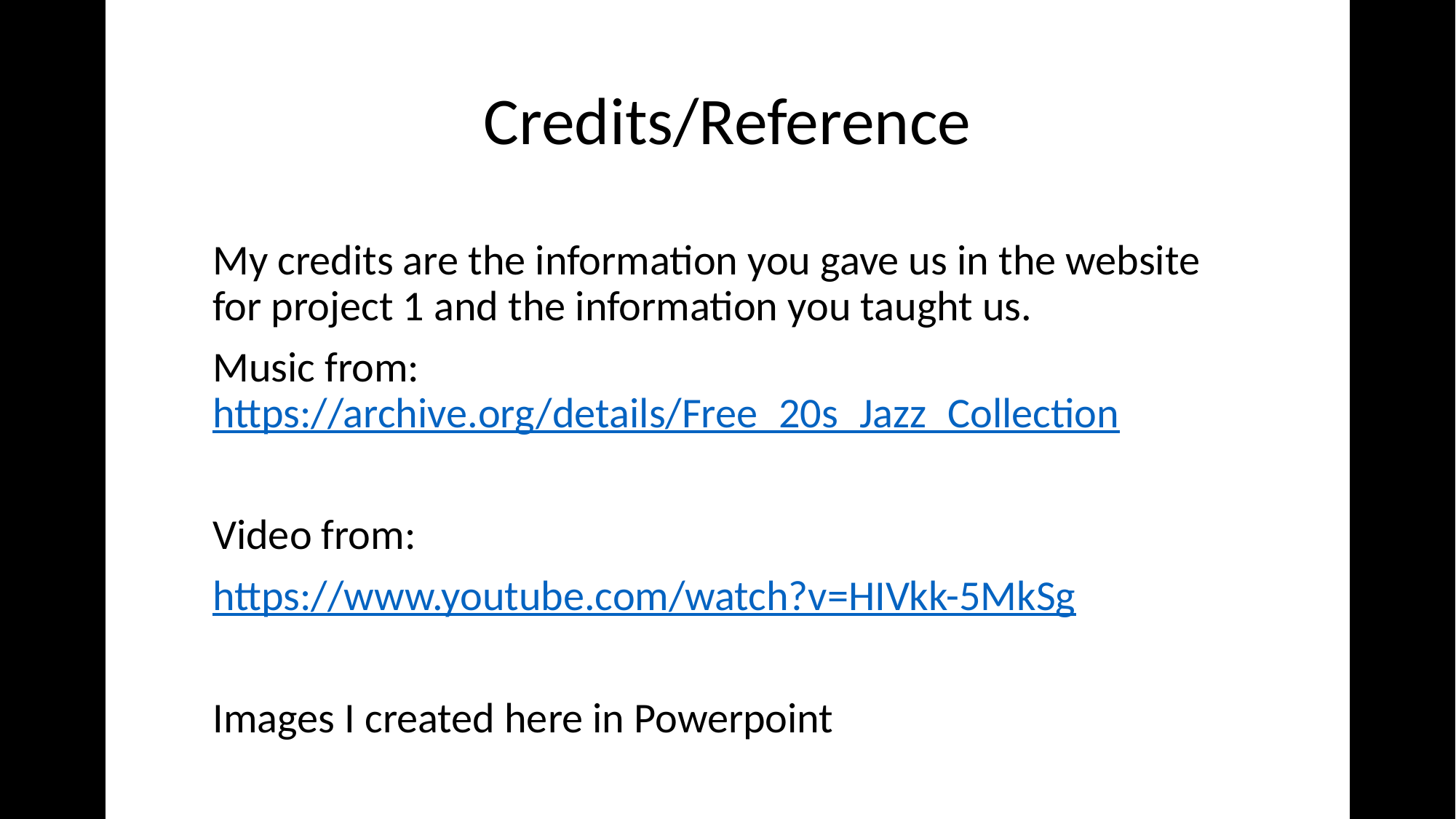

c
# Credits/Reference
My credits are the information you gave us in the website for project 1 and the information you taught us.
Music from: https://archive.org/details/Free_20s_Jazz_Collection

Video from:
https://www.youtube.com/watch?v=HIVkk-5MkSg

Images I created here in Powerpoint